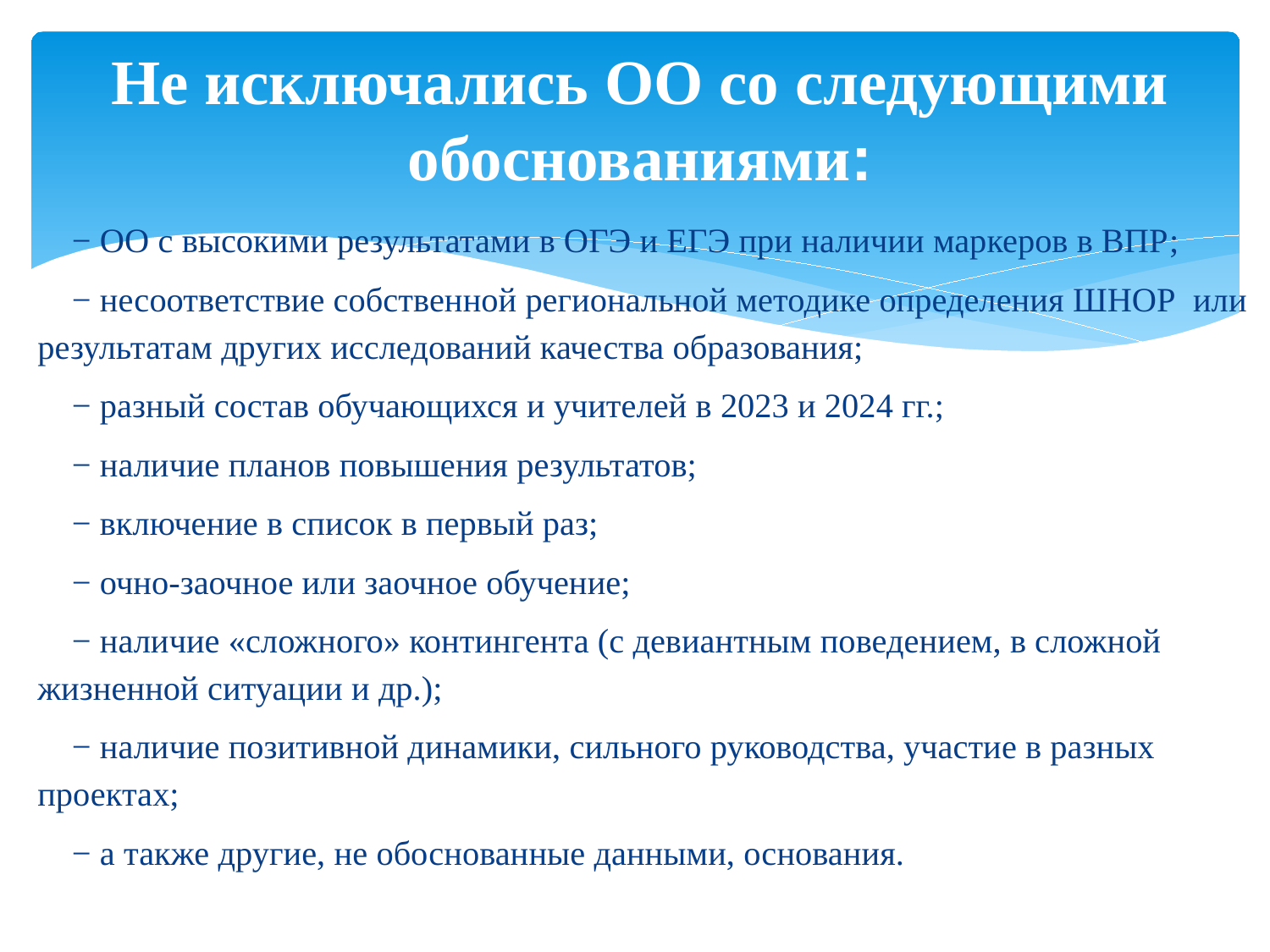

# Не исключались ОО со следующими обоснованиями:
	− ОО с высокими результатами в ОГЭ и ЕГЭ при наличии маркеров в ВПР;
	− несоответствие собственной региональной методике определения ШНОР  или результатам других исследований качества образования;
	− разный состав обучающихся и учителей в 2023 и 2024 гг.;
	− наличие планов повышения результатов;
	− включение в список в первый раз;
	− очно-заочное или заочное обучение;
	− наличие «сложного» контингента (с девиантным поведением, в сложной жизненной ситуации и др.);
	− наличие позитивной динамики, сильного руководства, участие в разных проектах;
	− а также другие, не обоснованные данными, основания.